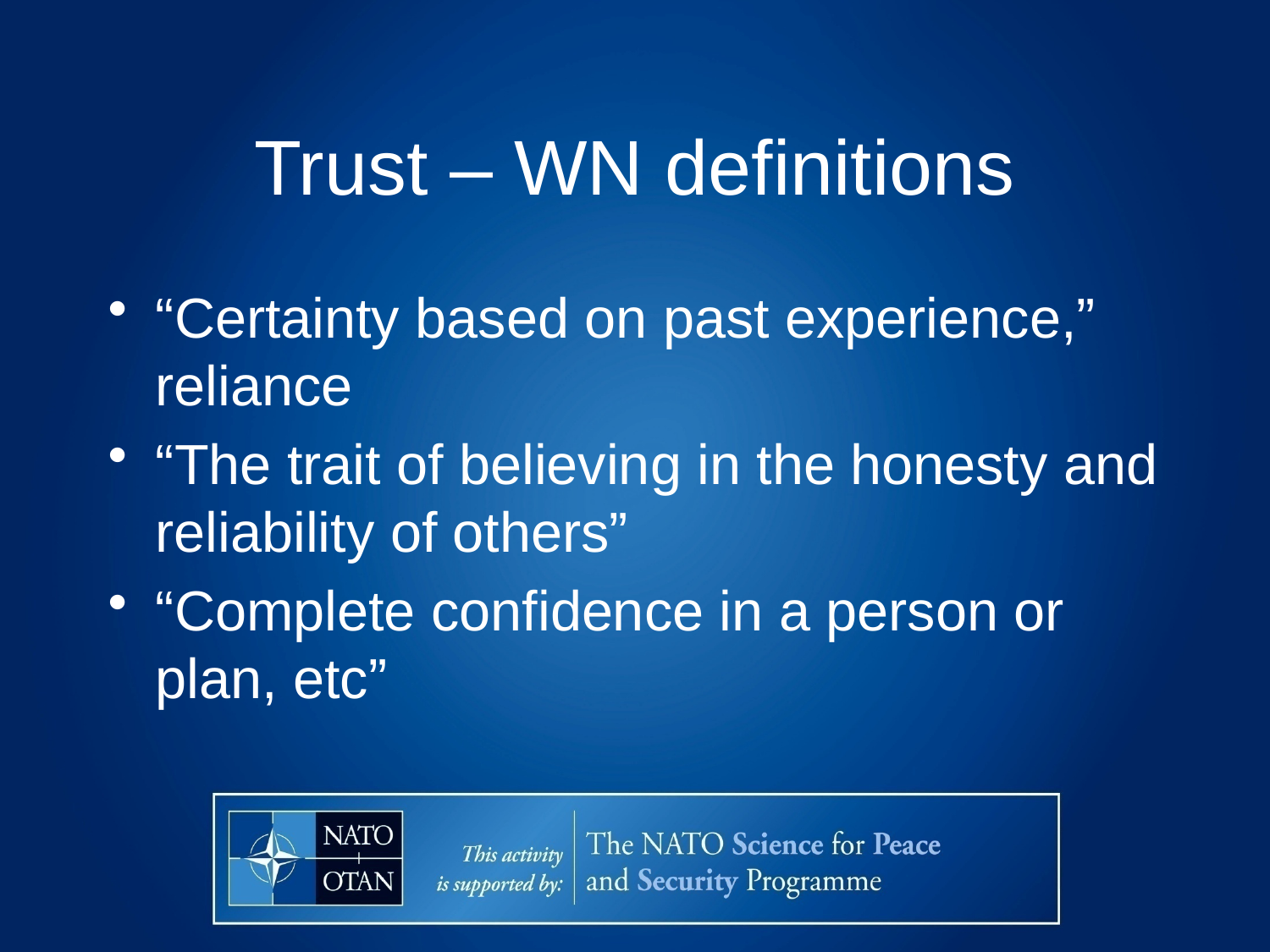

# Trust – WN definitions
“Certainty based on past experience,” reliance
“The trait of believing in the honesty and reliability of others”
“Complete confidence in a person or plan, etc”